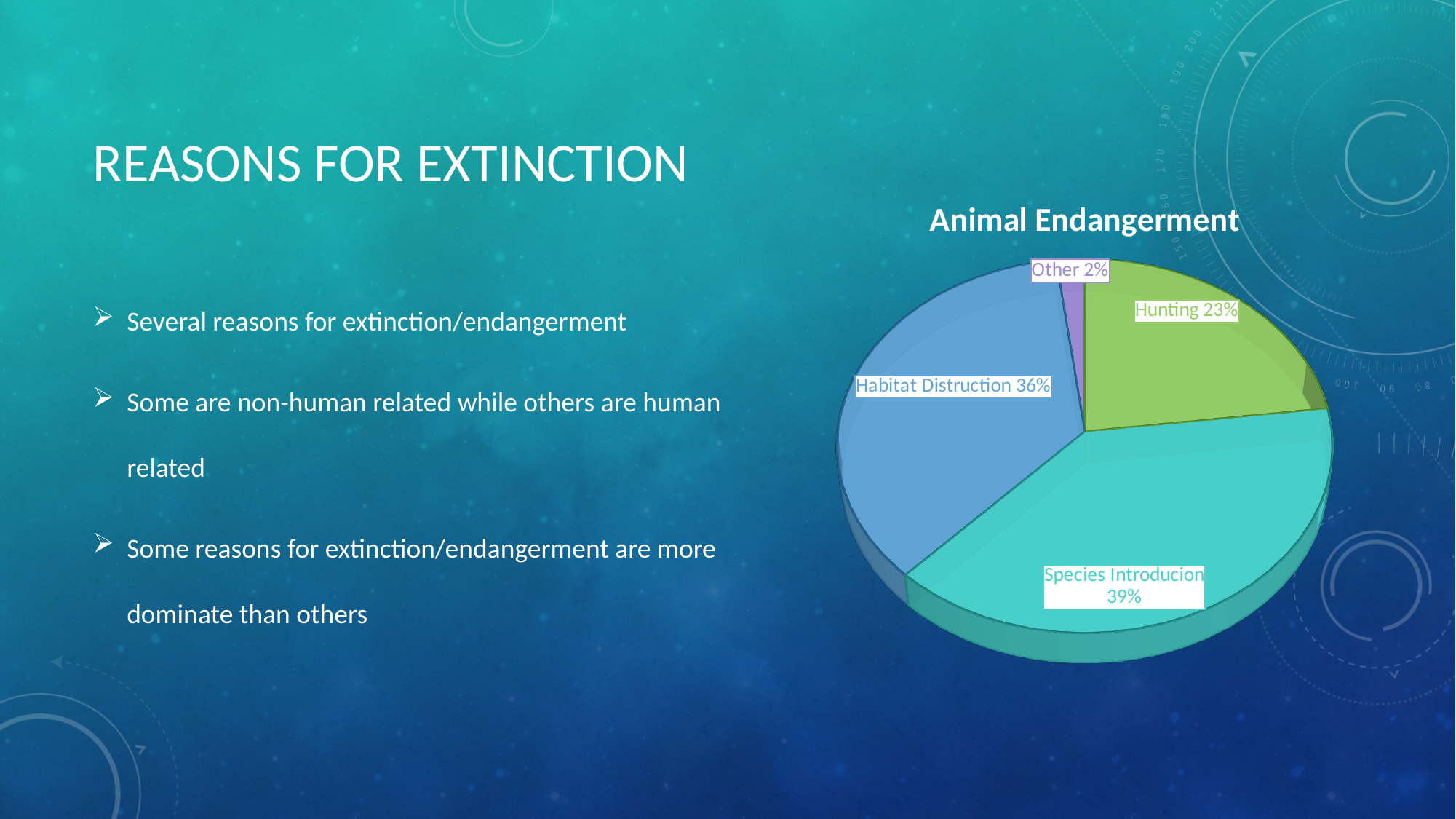

# Reasons for extinction

[unsupported chart]

Several reasons for extinction/endangerment
Some are non-human related while others are human related
Some reasons for extinction/endangerment are more dominate than others